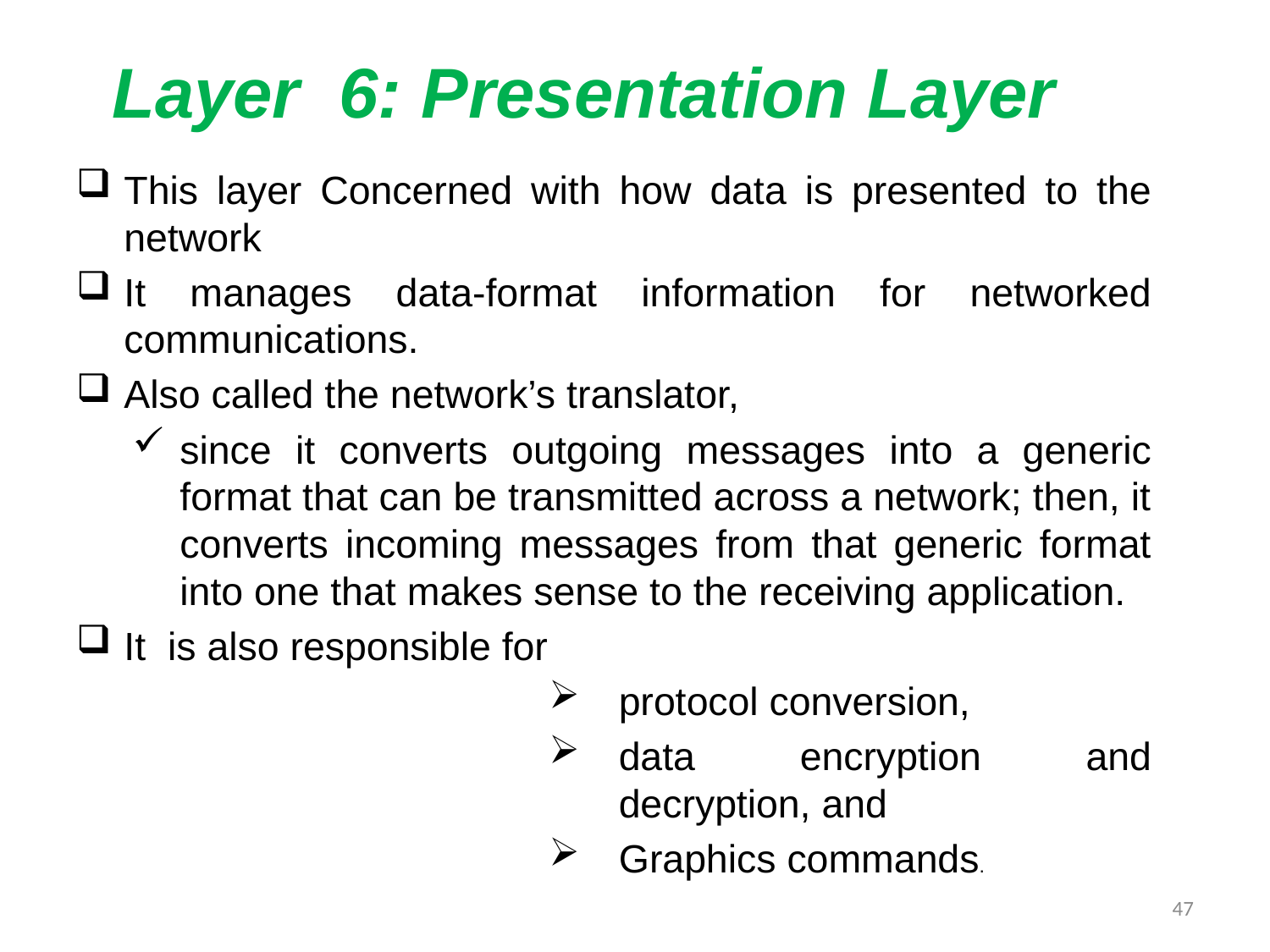

# Layer  6: Presentation Layer
This layer Concerned with how data is presented to the network
It manages data-format information for networked communications.
Also called the network’s translator,
since it converts outgoing messages into a generic format that can be transmitted across a network; then, it converts incoming messages from that generic format into one that makes sense to the receiving application.
It  is also responsible for
protocol conversion,
data encryption and decryption, and
Graphics commands.
47